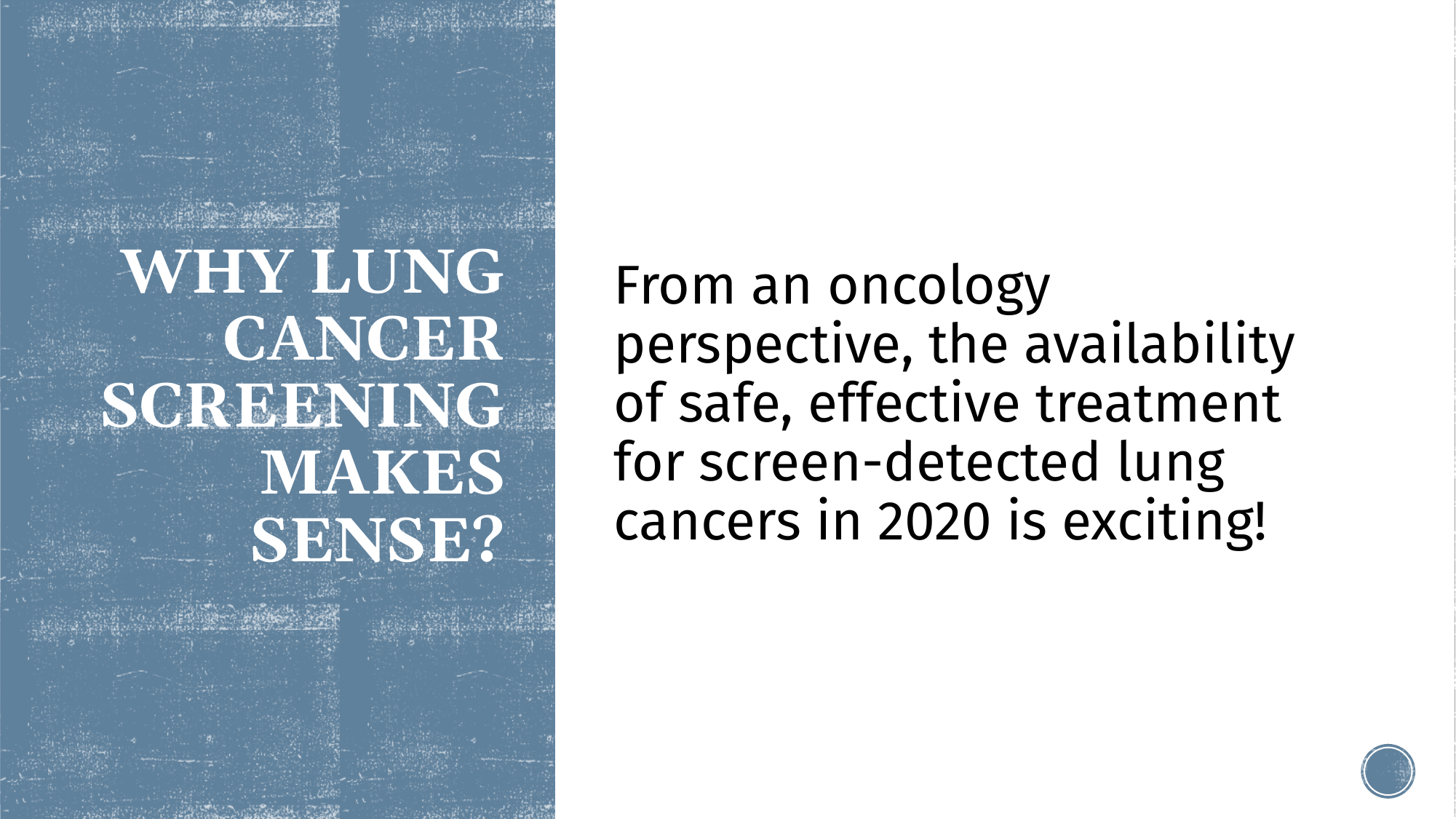

From an oncology perspective, the availability of safe, effective treatment for screen-detected lung cancers in 2020 is exciting!
# Why lung cancer screening makes sense?